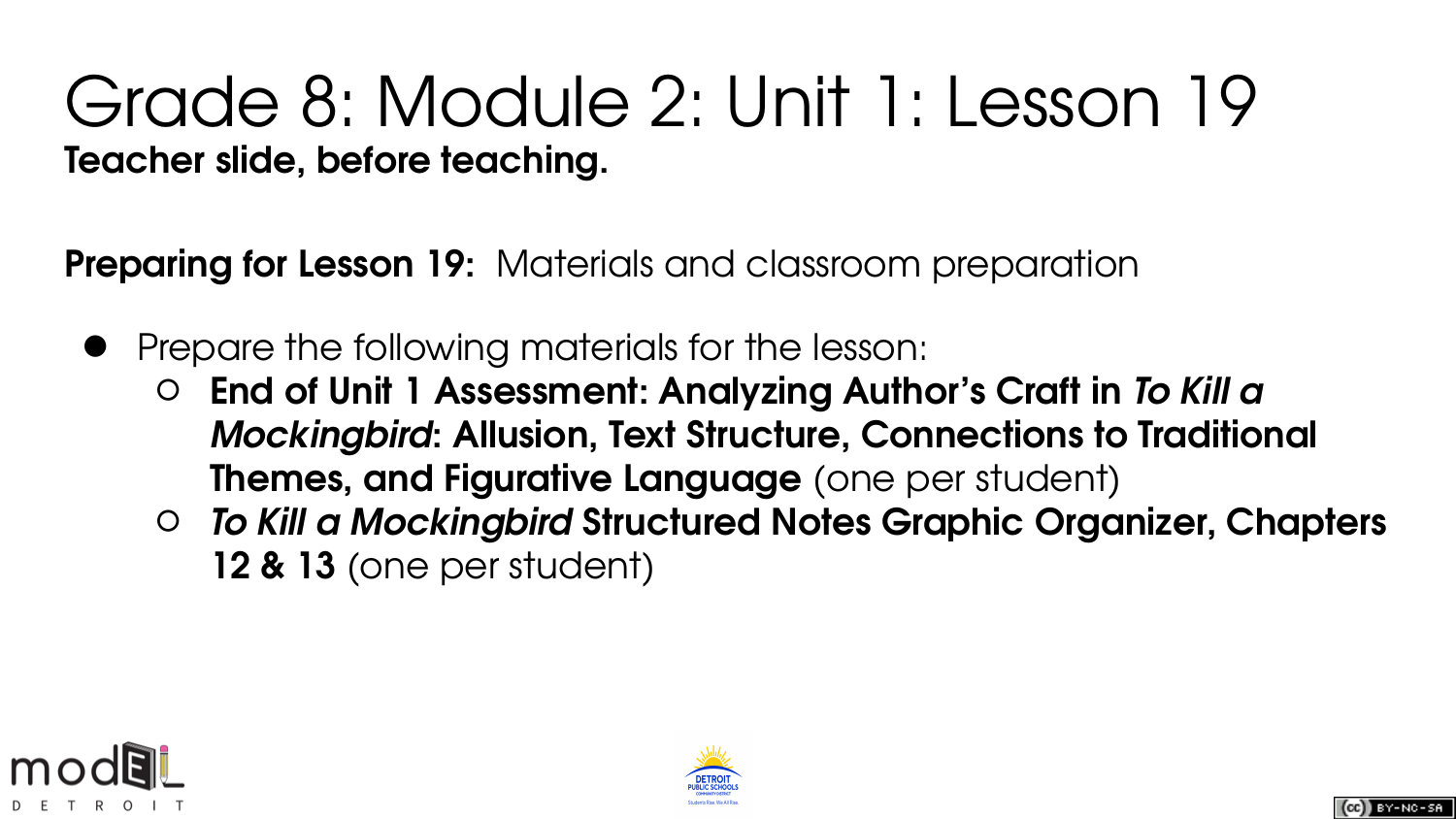

# Grade 8: Module 2: Unit 1: Lesson 19
Teacher slide, before teaching.
Preparing for Lesson 19:  Materials and classroom preparation

Prepare the following materials for the lesson:
End of Unit 1 Assessment: Analyzing Author’s Craft in To Kill a Mockingbird: Allusion, Text Structure, Connections to Traditional Themes, and Figurative Language (one per student)
To Kill a Mockingbird Structured Notes Graphic Organizer, Chapters 12 & 13 (one per student)